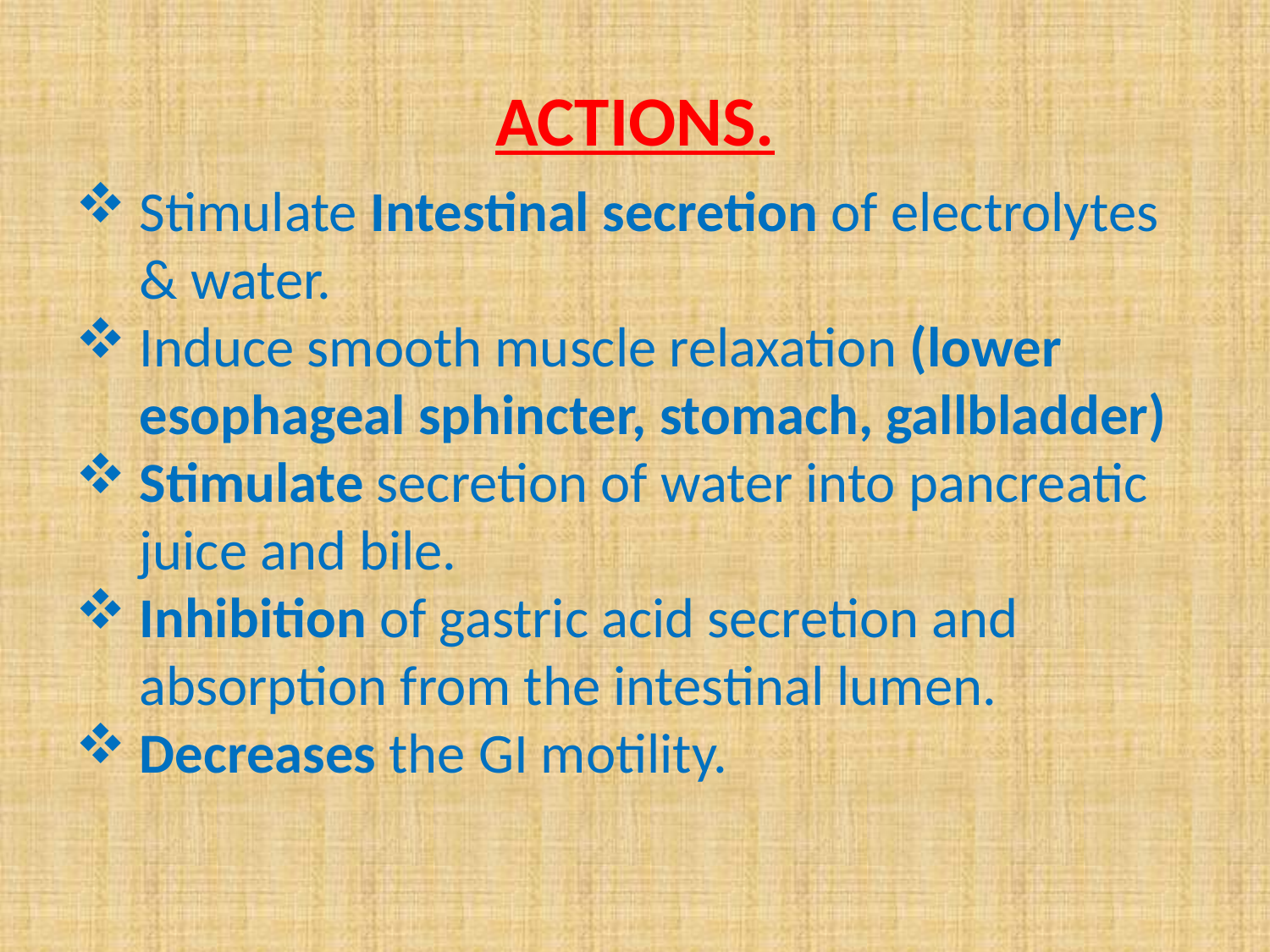

ACTIONS.
Stimulate Intestinal secretion of electrolytes & water.
Induce smooth muscle relaxation (lower esophageal sphincter, stomach, gallbladder)
Stimulate secretion of water into pancreatic juice and bile.
Inhibition of gastric acid secretion and absorption from the intestinal lumen.
Decreases the GI motility.